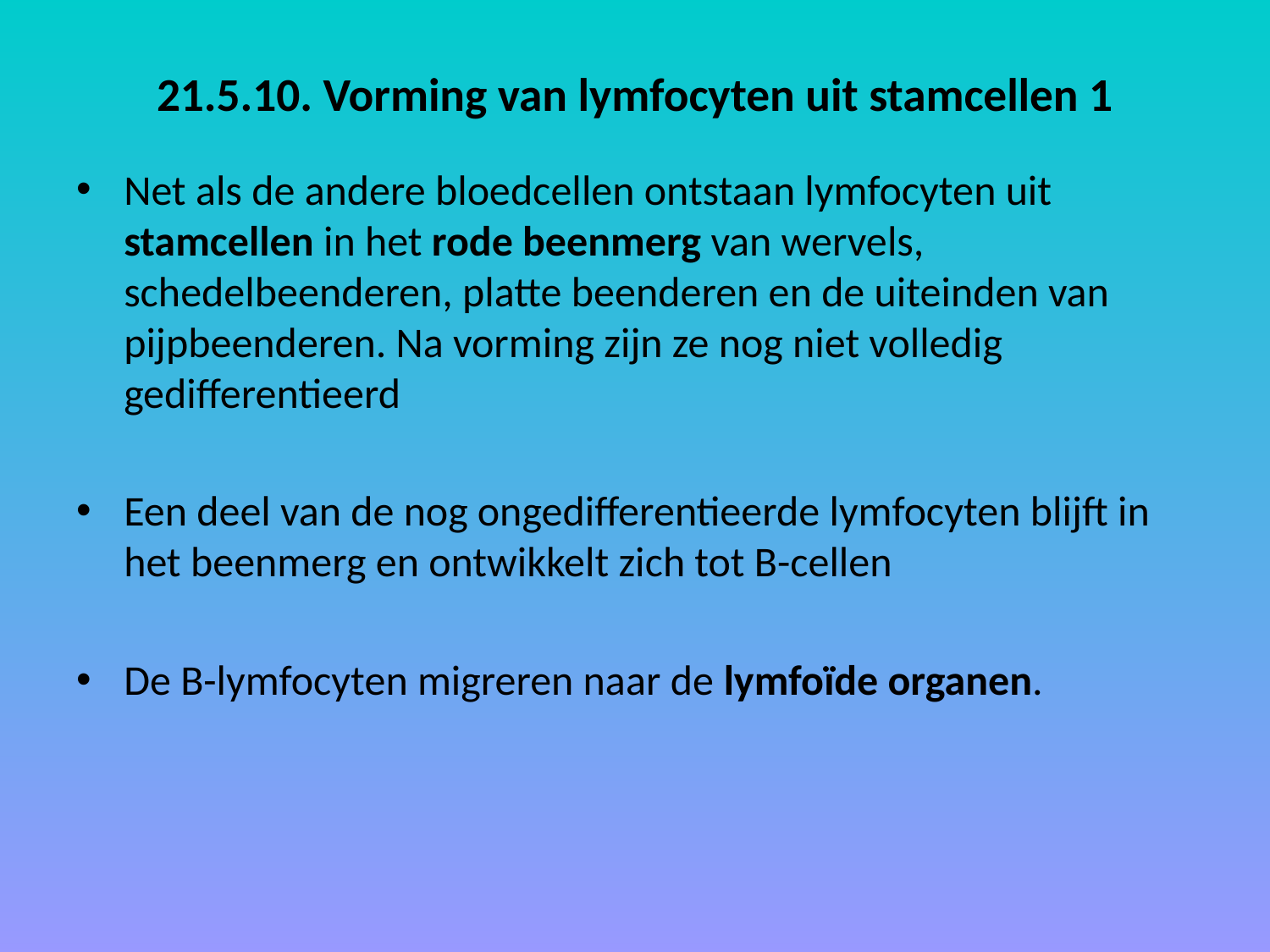

# 21.5.10. Vorming van lymfocyten uit stamcellen 1
Net als de andere bloedcellen ontstaan lymfocyten uit stamcellen in het rode beenmerg van wervels, schedelbeenderen, platte beenderen en de uiteinden van pijpbeenderen. Na vorming zijn ze nog niet volledig gedifferentieerd

Een deel van de nog ongedifferentieerde lymfocyten blijft in het beenmerg en ontwikkelt zich tot B-cellen

De B-lymfocyten migreren naar de lymfoïde organen.